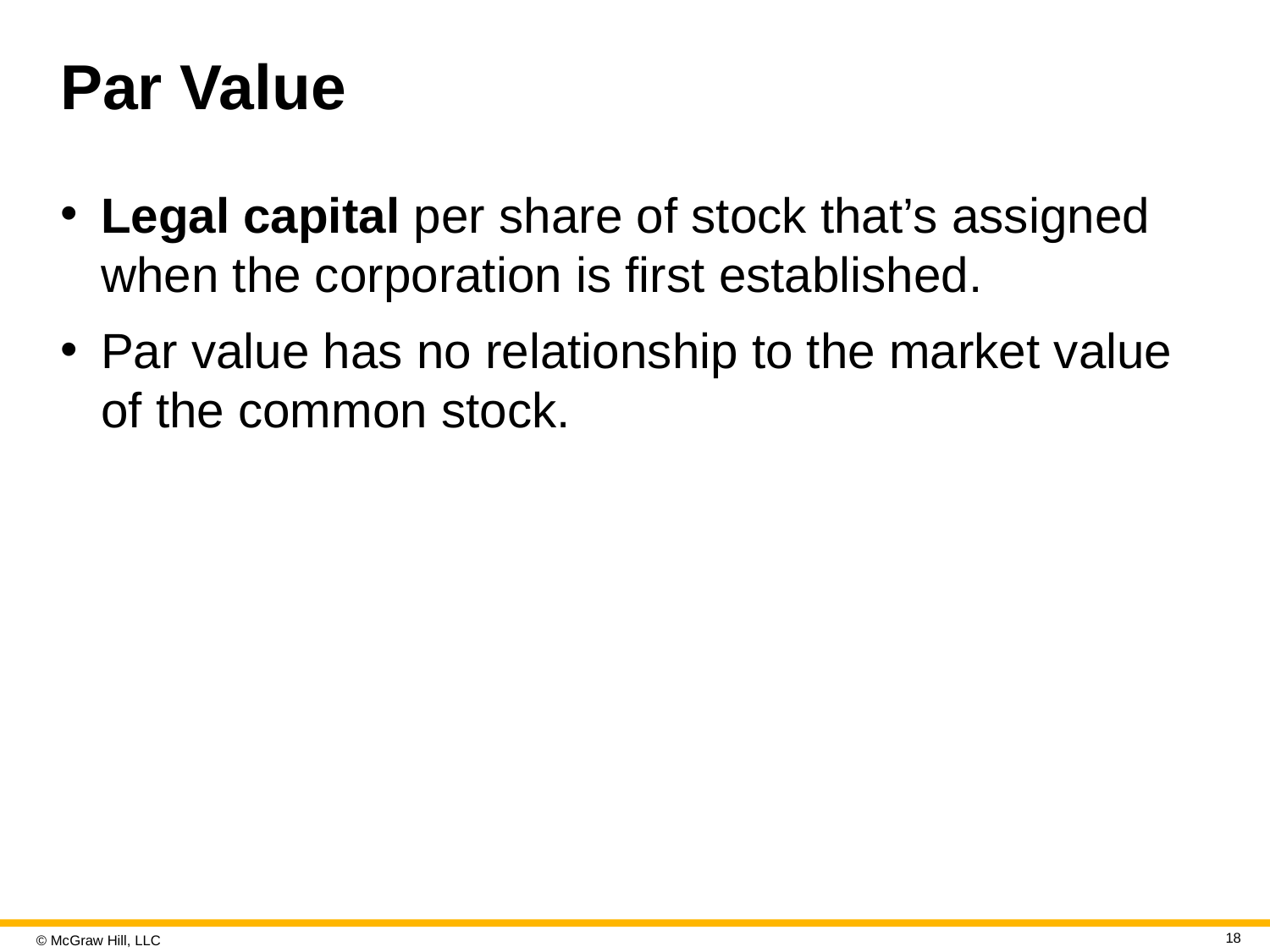

# Par Value
Legal capital per share of stock that’s assigned when the corporation is first established.
Par value has no relationship to the market value of the common stock.
18